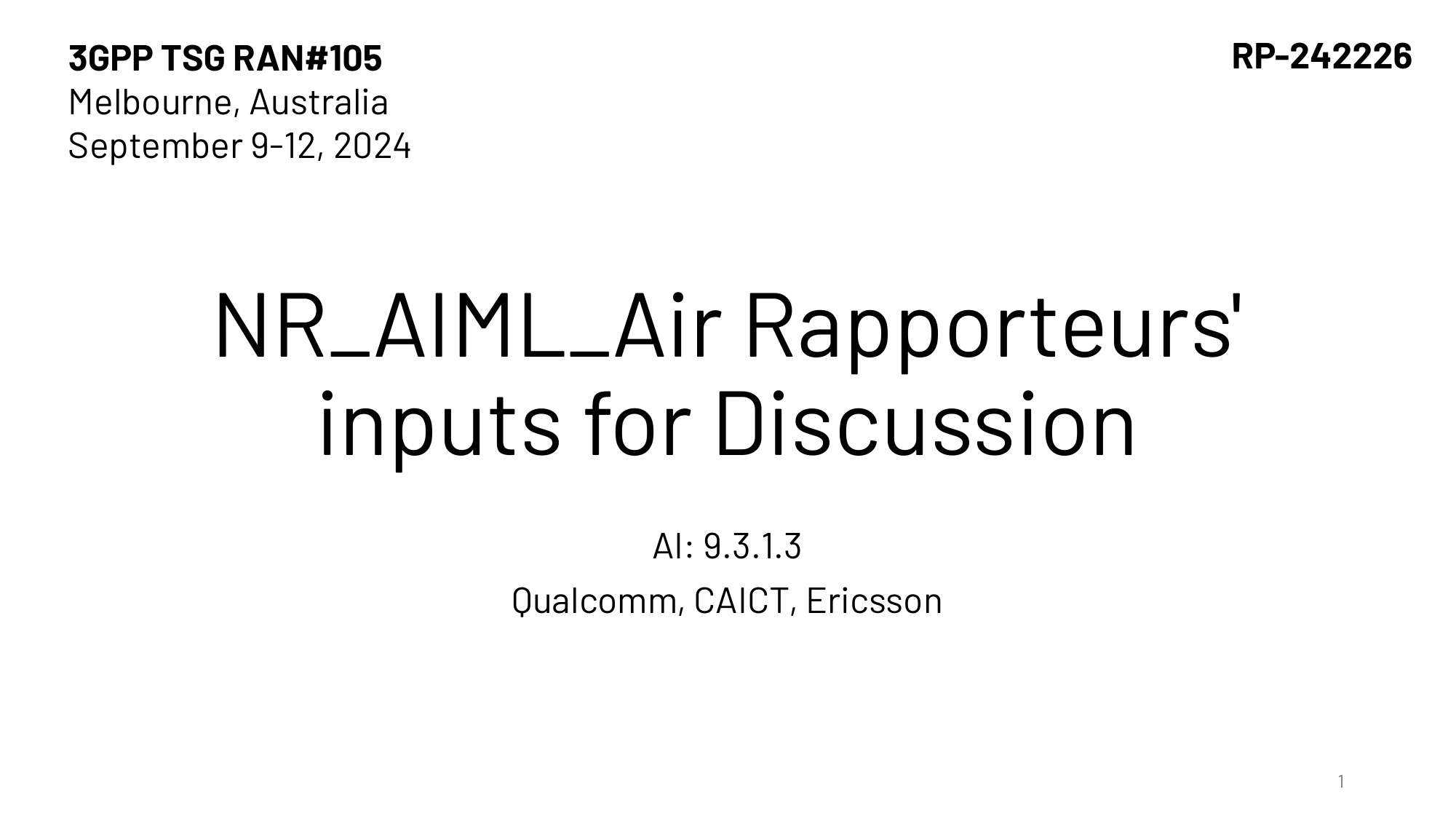

RP-242226
3GPP TSG RAN#105
Melbourne, Australia
September 9-12, 2024
# NR_AIML_Air Rapporteurs' inputs for Discussion
AI: 9.3.1.3
Qualcomm, CAICT, Ericsson
1